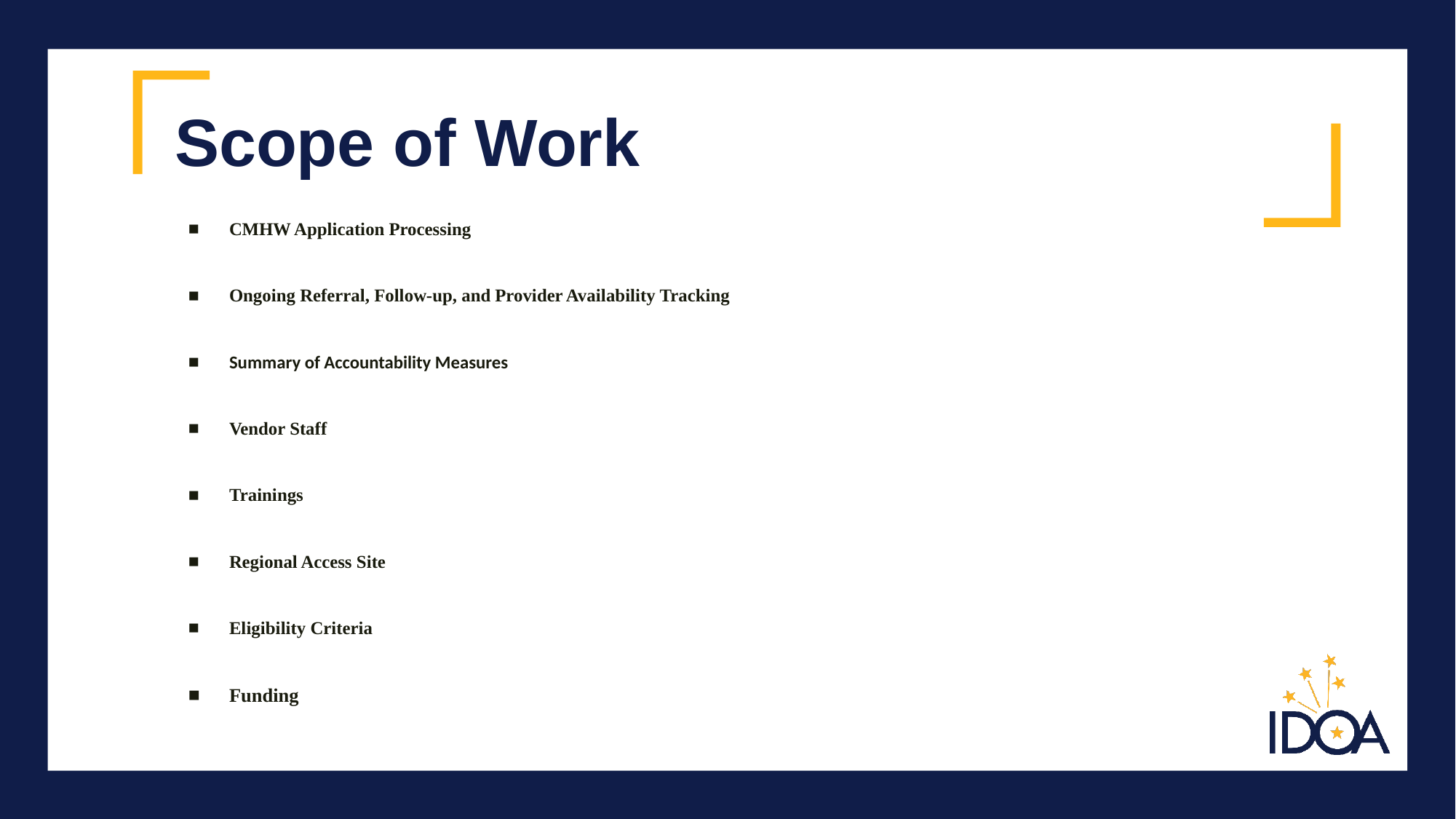

# Scope of Work
CMHW Application Processing

Ongoing Referral, Follow-up, and Provider Availability Tracking

Summary of Accountability Measures

Vendor Staff

Trainings

Regional Access Site

Eligibility Criteria

Funding